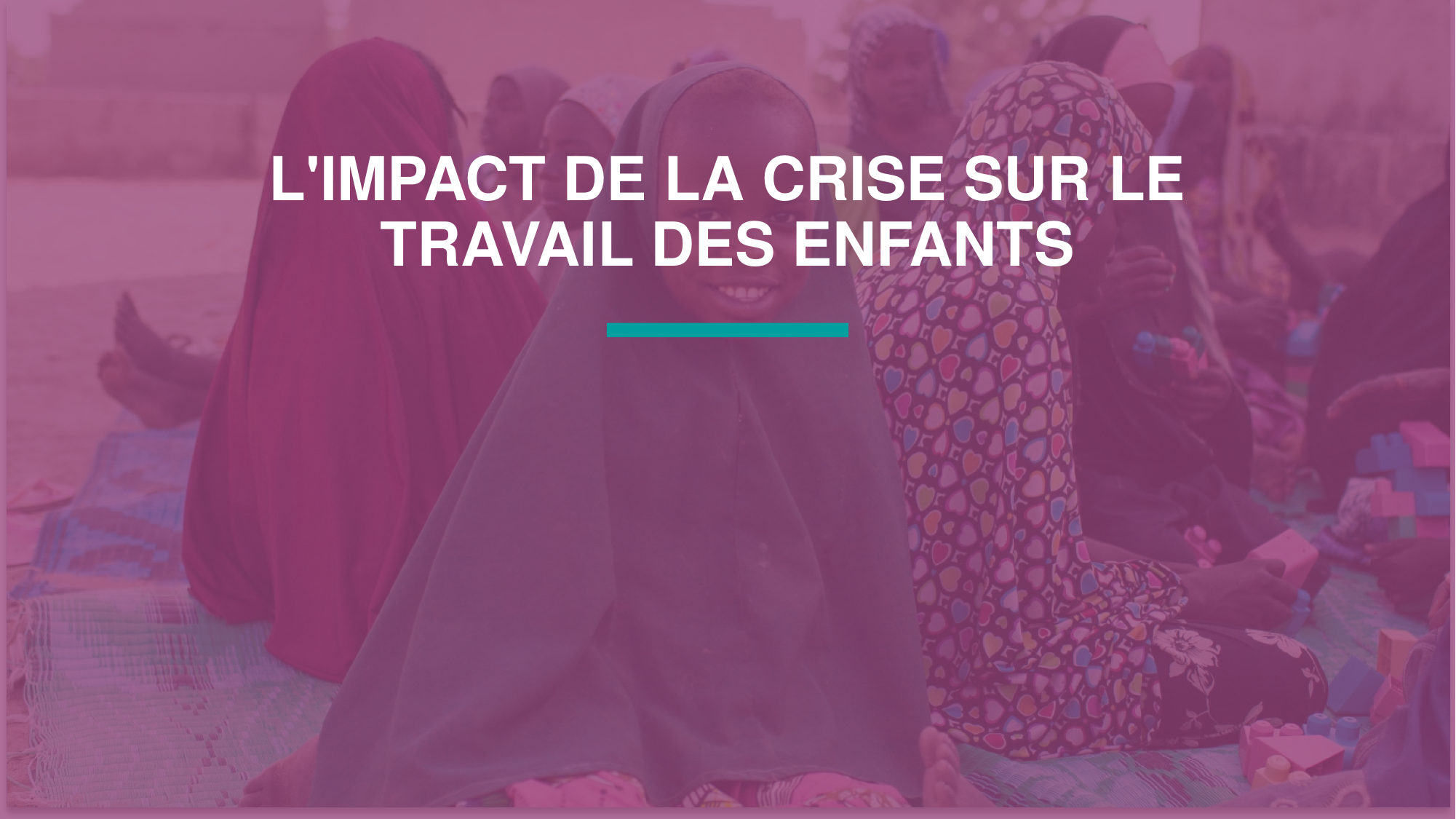

L'IMPACT DE LA CRISE SUR LE TRAVAIL DES ENFANTS